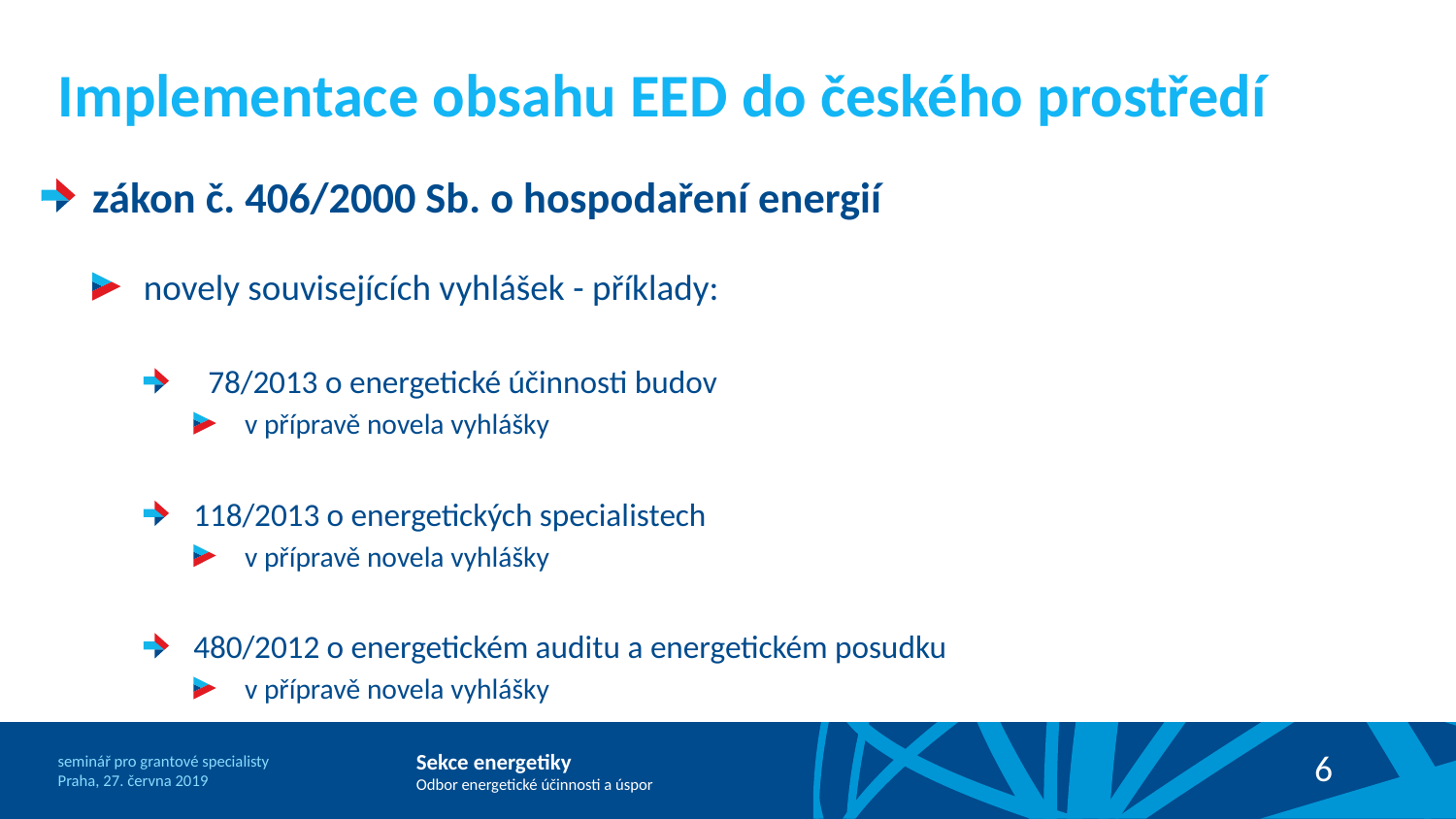

# Implementace obsahu EED do českého prostředí
zákon č. 406/2000 Sb. o hospodaření energií

novely souvisejících vyhlášek - příklady:

  78/2013 o energetické účinnosti budov
v přípravě novela vyhlášky

118/2013 o energetických specialistech
v přípravě novela vyhlášky

480/2012 o energetickém auditu a energetickém posudku
v přípravě novela vyhlášky